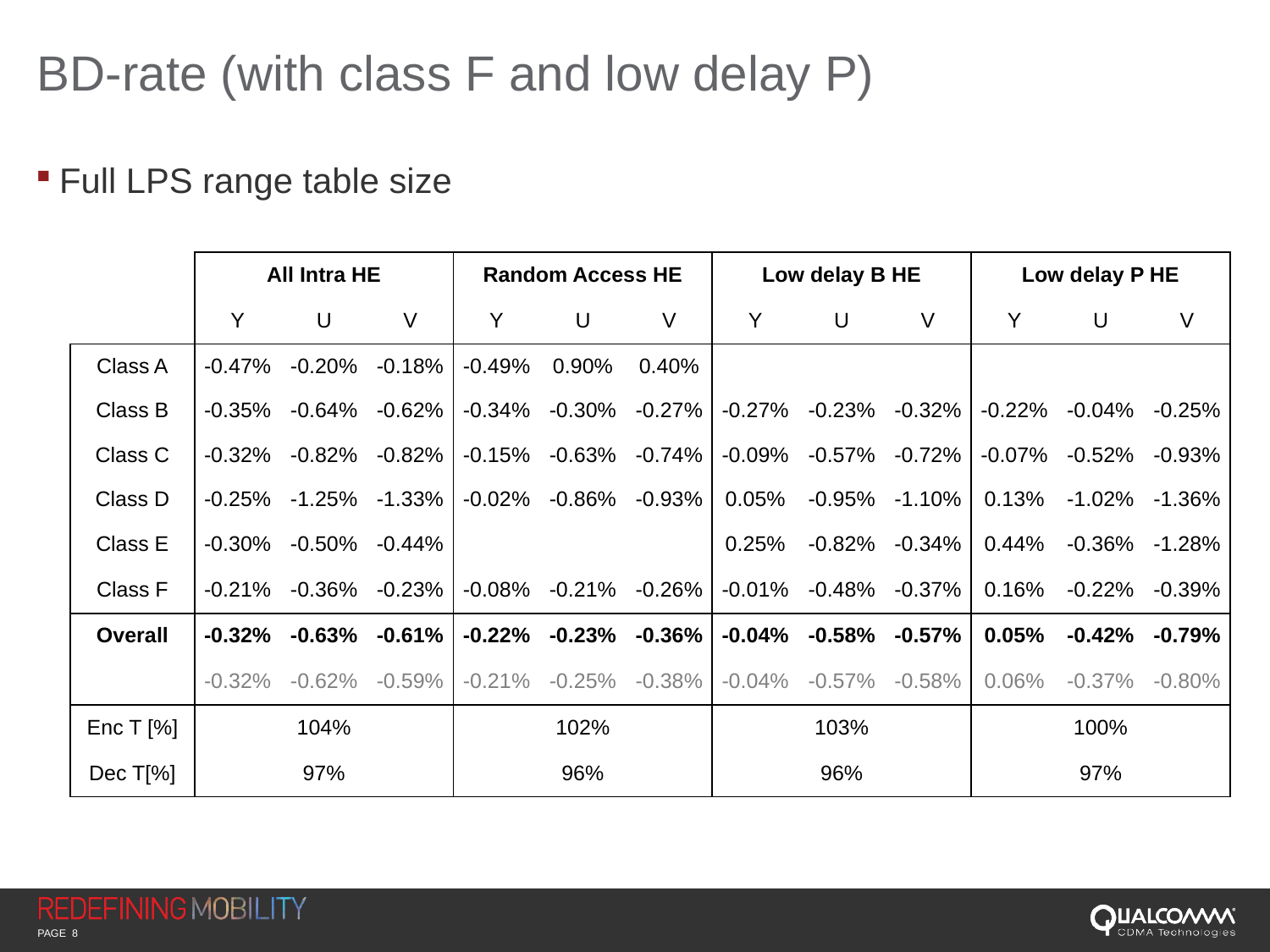

# BD-rate (with class F and low delay P)

Full LPS range table size

|  | All Intra HE |  |  | Random Access HE |  |  | Low delay B HE |  |  | Low delay P HE |  |  |
| --- | --- | --- | --- | --- | --- | --- | --- | --- | --- | --- | --- | --- |
|  | Y | U | V | Y | U | V | Y | U | V | Y | U | V |
| Class A | -0.47% | -0.20% | -0.18% | -0.49% | 0.90% | 0.40% |  |  |  |  |  |  |
| Class B | -0.35% | -0.64% | -0.62% | -0.34% | -0.30% | -0.27% | -0.27% | -0.23% | -0.32% | -0.22% | -0.04% | -0.25% |
| Class C | -0.32% | -0.82% | -0.82% | -0.15% | -0.63% | -0.74% | -0.09% | -0.57% | -0.72% | -0.07% | -0.52% | -0.93% |
| Class D | -0.25% | -1.25% | -1.33% | -0.02% | -0.86% | -0.93% | 0.05% | -0.95% | -1.10% | 0.13% | -1.02% | -1.36% |
| Class E | -0.30% | -0.50% | -0.44% |  |  |  | 0.25% | -0.82% | -0.34% | 0.44% | -0.36% | -1.28% |
| Class F | -0.21% | -0.36% | -0.23% | -0.08% | -0.21% | -0.26% | -0.01% | -0.48% | -0.37% | 0.16% | -0.22% | -0.39% |
| Overall | -0.32% | -0.63% | -0.61% | -0.22% | -0.23% | -0.36% | -0.04% | -0.58% | -0.57% | 0.05% | -0.42% | -0.79% |
|  | -0.32% | -0.62% | -0.59% | -0.21% | -0.25% | -0.38% | -0.04% | -0.57% | -0.58% | 0.06% | -0.37% | -0.80% |
| Enc T [%] | 104% |  |  | 102% |  |  | 103% |  |  | 100% |  |  |
| Dec T[%] | 97% |  |  | 96% |  |  | 96% |  |  | 97% |  |  |